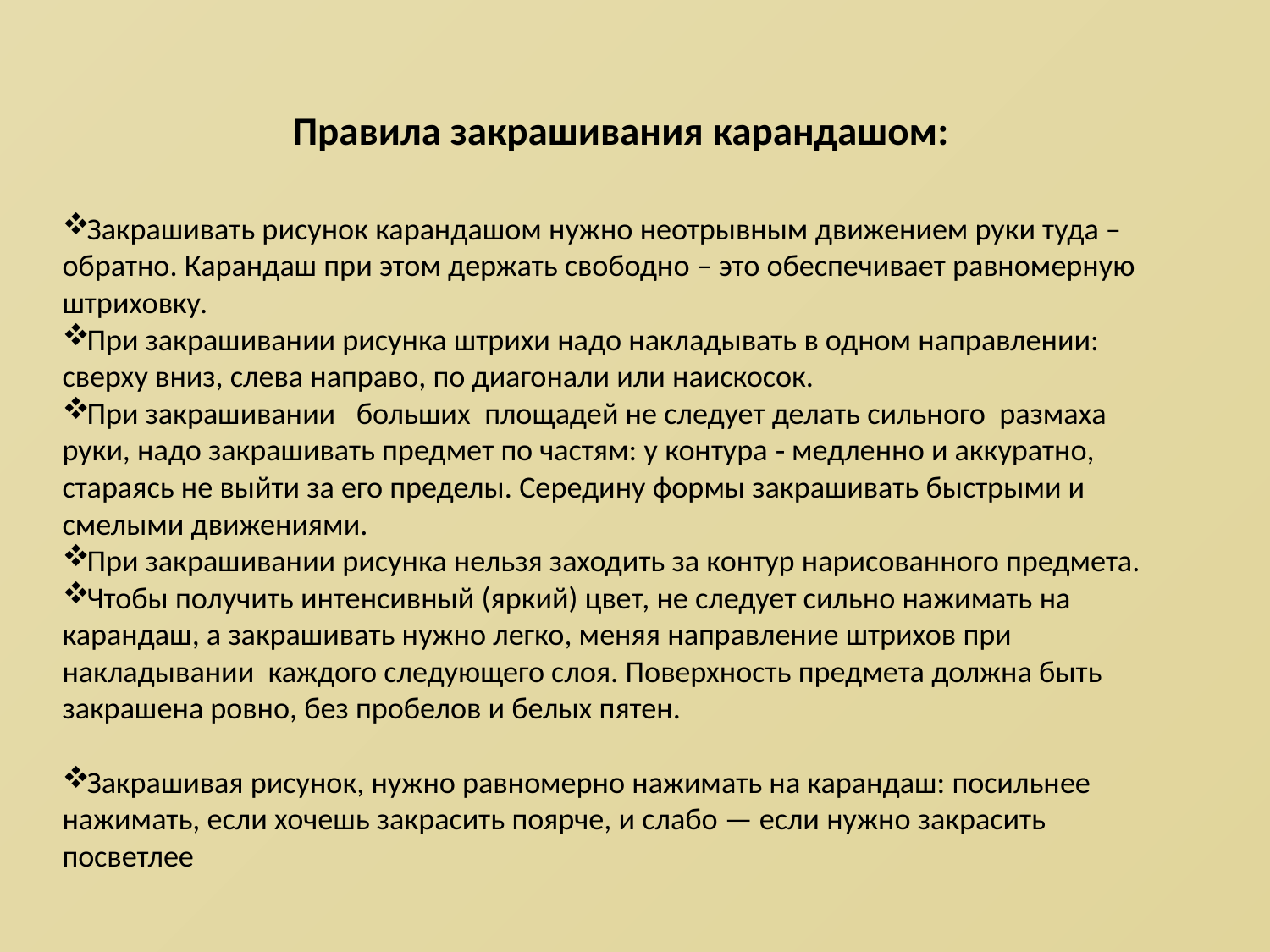

Правила закрашивания карандашом:

Закрашивать рисунок карандашом нужно неотрывным движением руки туда – обратно. Карандаш при этом держать свободно – это обеспечивает равномерную штриховку.
При закрашивании рисунка штрихи надо накладывать в одном направлении: сверху вниз, слева направо, по диагонали или наискосок.
При закрашивании   больших  площадей не следует делать сильного  размаха руки, надо закрашивать предмет по частям: у контура ‑ медленно и аккуратно, стараясь не выйти за его пределы. Середину формы закрашивать быстрыми и смелыми движениями.
При закрашивании рисунка нельзя заходить за контур нарисованного предмета.
Чтобы получить интенсивный (яркий) цвет, не следует сильно нажимать на карандаш, а закрашивать нужно легко, меняя направление штрихов при  накладывании  каждого следующего слоя. Поверхность предмета должна быть закрашена ровно, без пробелов и белых пятен.

Закрашивая рисунок, нужно равномерно нажимать на карандаш: посильнее нажимать, если хочешь закрасить поярче, и слабо — если нужно закрасить посветлее